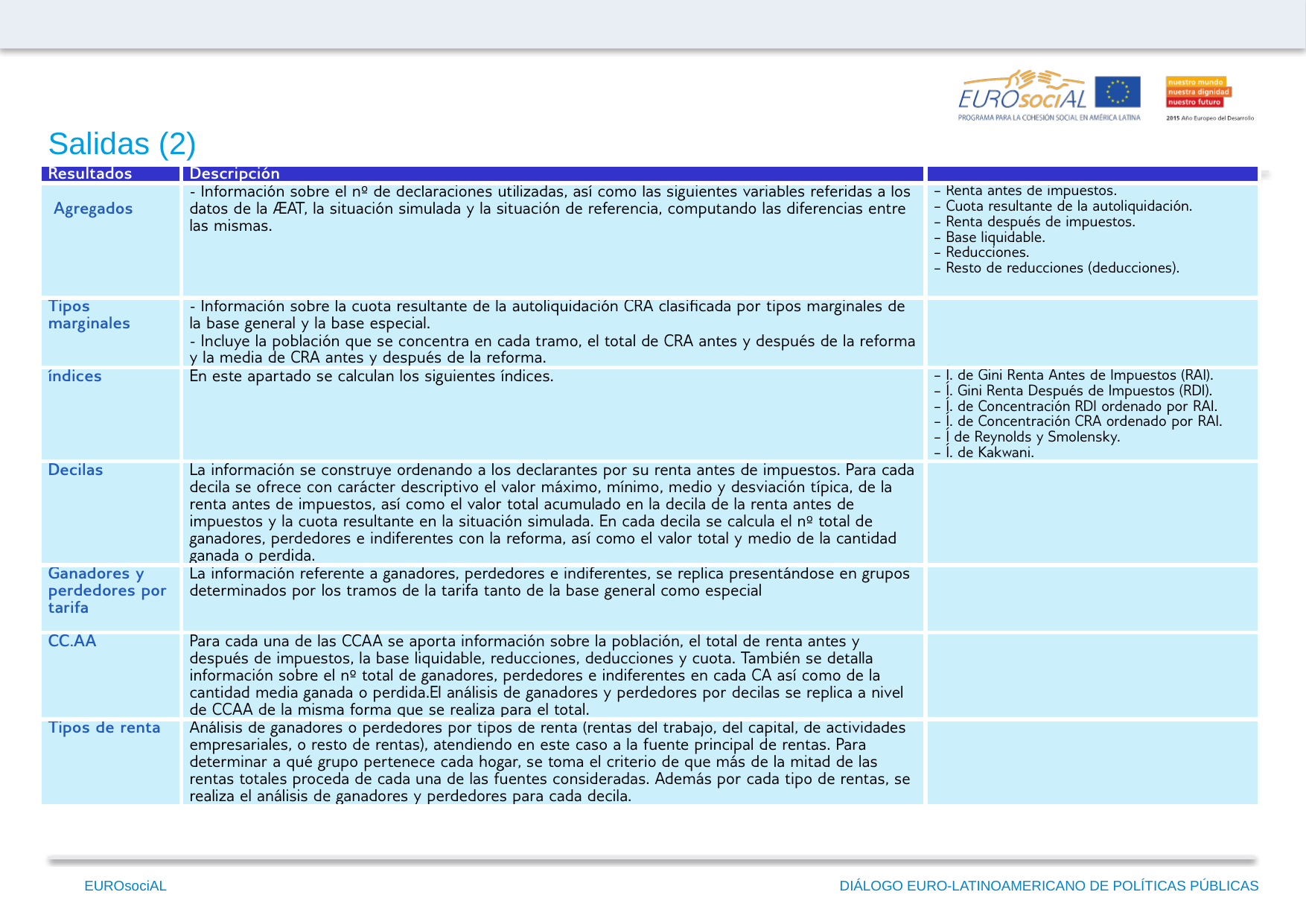

Salidas (2)
| Resultados | Descripción |  |
| --- | --- | --- |
| Agregados | - Información sobre el nº de declaraciones utilizadas, así como las siguientes variables referidas a los datos de la AEAT, la situación simulada y la situación de referencia, computando las diferencias entre las mismas. | – Renta antes de impuestos. – Cuota resultante de la autoliquidación. – Renta después de impuestos. – Base liquidable. – Reducciones. – Resto de reducciones (deducciones). |
| Tipos marginales | - Información sobre la cuota resultante de la autoliquidación CRA clasificada por tipos marginales de la base general y la base especial. - Incluye la población que se concentra en cada tramo, el total de CRA antes y después de la reforma y la media de CRA antes y después de la reforma. |  |
| índices | En este apartado se calculan los siguientes índices. | – Í. de Gini Renta Antes de Impuestos (RAI). – Í. Gini Renta Después de Impuestos (RDI). – Í. de Concentración RDI ordenado por RAI. – Í. de Concentración CRA ordenado por RAI. – Í de Reynolds y Smolensky. – Í. de Kakwani. |
| Decilas | La información se construye ordenando a los declarantes por su renta antes de impuestos. Para cada decila se ofrece con carácter descriptivo el valor máximo, mínimo, medio y desviación típica, de la renta antes de impuestos, así como el valor total acumulado en la decila de la renta antes de impuestos y la cuota resultante en la situación simulada. En cada decila se calcula el nº total de ganadores, perdedores e indiferentes con la reforma, así como el valor total y medio de la cantidad ganada o perdida. |  |
| Ganadores y perdedores por tarifa | La información referente a ganadores, perdedores e indiferentes, se replica presentándose en grupos determinados por los tramos de la tarifa tanto de la base general como especial |  |
| CC.AA | Para cada una de las CCAA se aporta información sobre la población, el total de renta antes y después de impuestos, la base liquidable, reducciones, deducciones y cuota. También se detalla información sobre el nº total de ganadores, perdedores e indiferentes en cada CA así como de la cantidad media ganada o perdida.El análisis de ganadores y perdedores por decilas se replica a nivel de CCAA de la misma forma que se realiza para el total. |  |
| Tipos de renta | Análisis de ganadores o perdedores por tipos de renta (rentas del trabajo, del capital, de actividades empresariales, o resto de rentas), atendiendo en este caso a la fuente principal de rentas. Para determinar a qué grupo pertenece cada hogar, se toma el criterio de que más de la mitad de las rentas totales proceda de cada una de las fuentes consideradas. Además por cada tipo de rentas, se realiza el análisis de ganadores y perdedores para cada decila. |  |